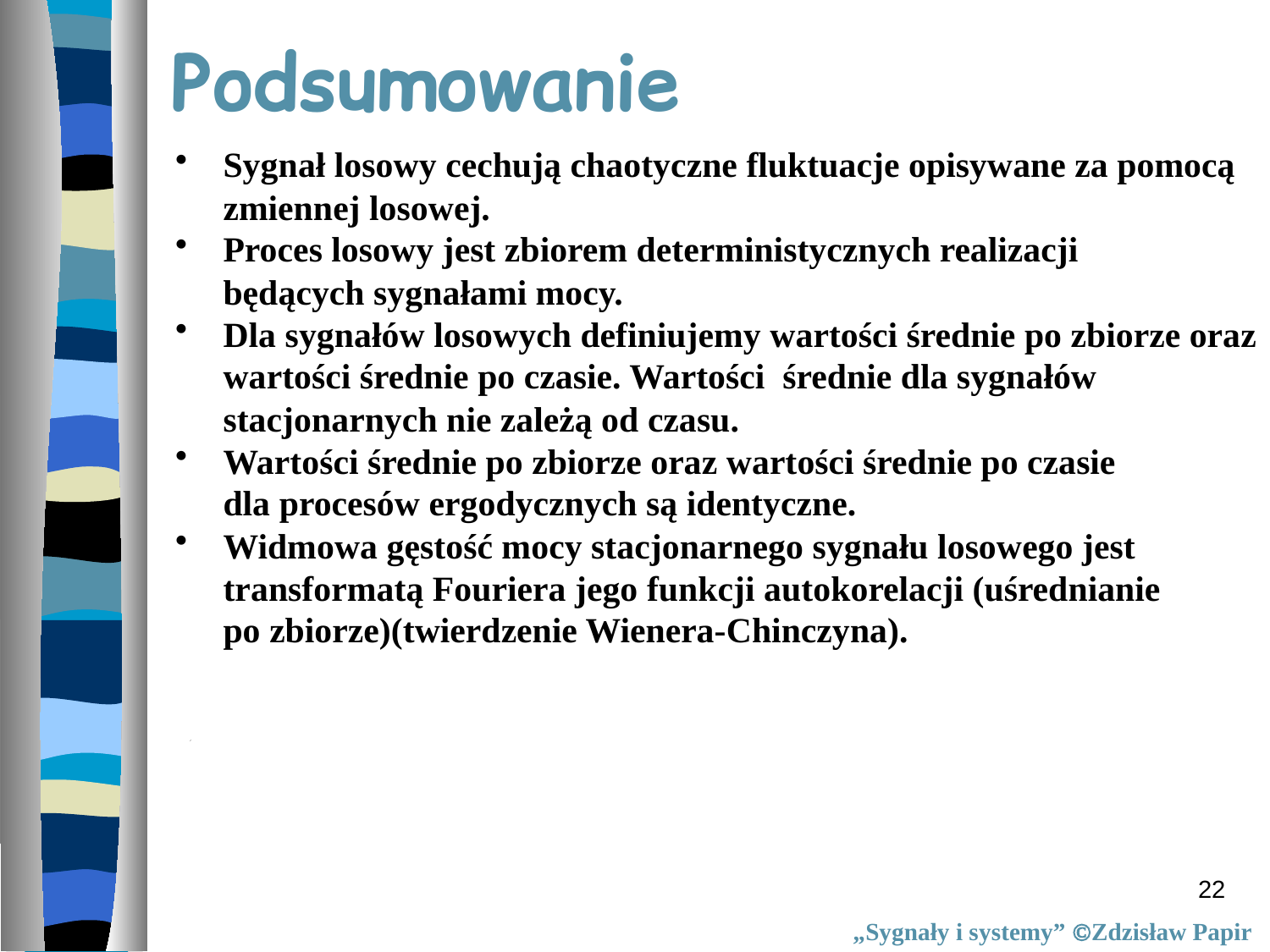

# Podsumowanie
Sygnał losowy cechują chaotyczne fluktuacje opisywane za pomocą
zmiennej losowej.
Proces losowy jest zbiorem deterministycznych realizacji
będących sygnałami mocy.
Dla sygnałów losowych definiujemy wartości średnie po zbiorze oraz
wartości średnie po czasie. Wartości  średnie dla sygnałów
stacjonarnych nie zależą od czasu.
Wartości średnie po zbiorze oraz wartości średnie po czasie
dla procesów ergodycznych są identyczne.
Widmowa gęstość mocy stacjonarnego sygnału losowego jest
transformatą Fouriera jego funkcji autokorelacji (uśrednianie
po zbiorze)(twierdzenie Wienera-Chinczyna).

22
„Sygnały i systemy” ©Zdzisław Papir